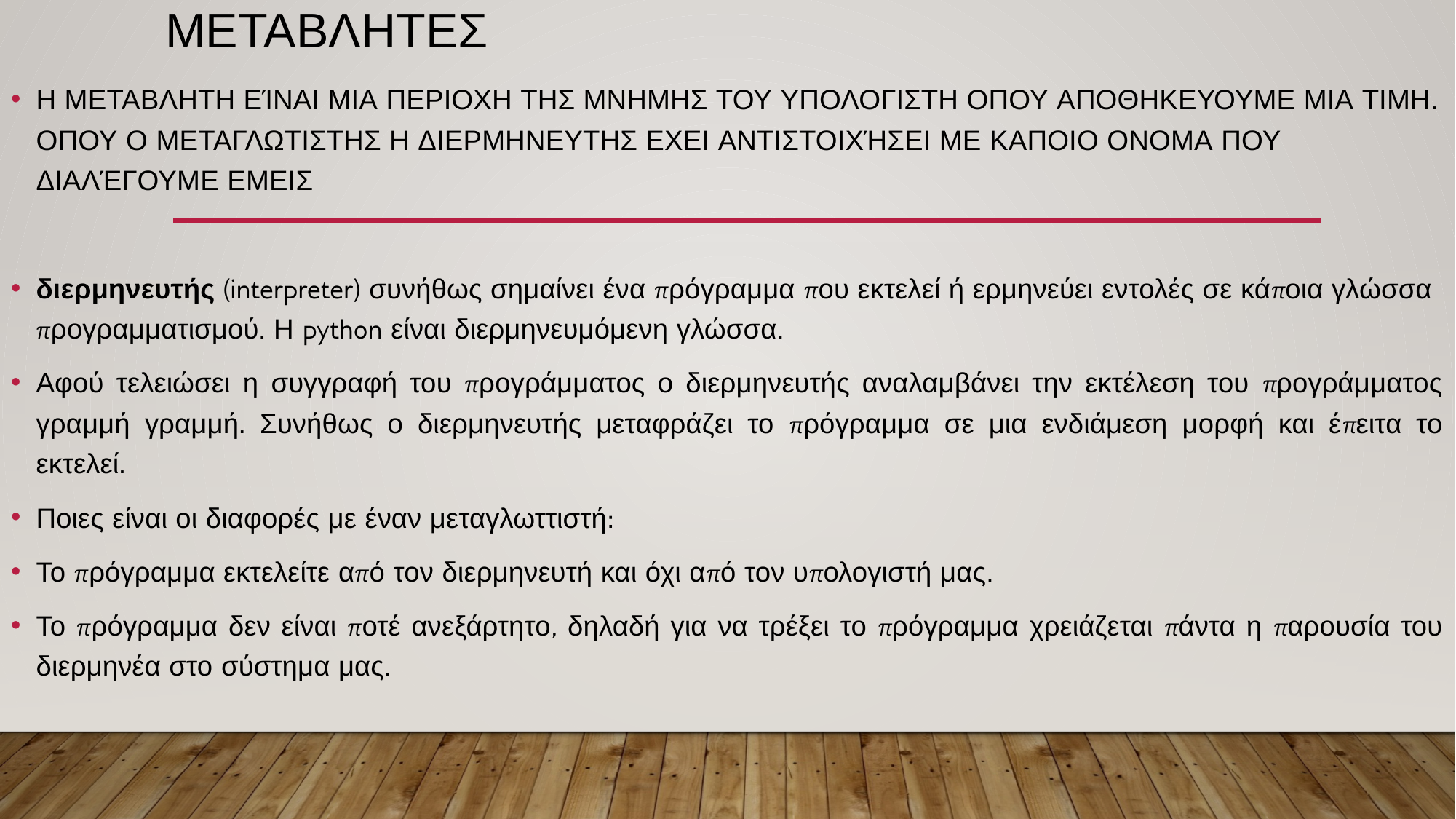

# ΜΕΤΑΒΛΗΤΕΣ
Η ΜΕΤΑΒΛΗΤΗ ΕΊΝΑΙ ΜΙΑ ΠΕΡΙΟΧΗ ΤΗΣ ΜΝΗΜΗΣ ΤΟΥ ΥΠΟΛΟΓΙΣΤΗ ΟΠΟΥ ΑΠΟΘΗΚΕΥΟΥΜΕ ΜΙΑ ΤΙΜΗ. ΟΠΟΥ Ο ΜΕΤΑΓΛΩΤΙΣΤΗΣ Η ΔΙΕΡΜΗΝΕΥΤΗΣ ΕΧΕΙ ΑΝΤΙΣΤΟΙΧΉΣΕΙ ΜΕ ΚΑΠΟΙΟ ΟΝΟΜΑ ΠΟΥ ΔΙΑΛΈΓΟΥΜΕ ΕΜΕΙΣ

διερμηνευτής (interpreter) συνήθως σημαίνει ένα πρόγραμμα που εκτελεί ή ερμηνεύει εντολές σε κάποια γλώσσα προγραμματισμού. Η python είναι διερμηνευμόμενη γλώσσα.
Αφού τελειώσει η συγγραφή του προγράμματος ο διερμηνευτής αναλαμβάνει την εκτέλεση του προγράμματος γραμμή γραμμή. Συνήθως ο διερμηνευτής μεταφράζει το πρόγραμμα σε μια ενδιάμεση μορφή και έπειτα το εκτελεί.
Ποιες είναι οι διαφορές με έναν μεταγλωττιστή:
Το πρόγραμμα εκτελείτε από τον διερμηνευτή και όχι από τον υπολογιστή μας.
Το πρόγραμμα δεν είναι ποτέ ανεξάρτητο, δηλαδή για να τρέξει το πρόγραμμα χρειάζεται πάντα η παρουσία του διερμηνέα στο σύστημα μας.